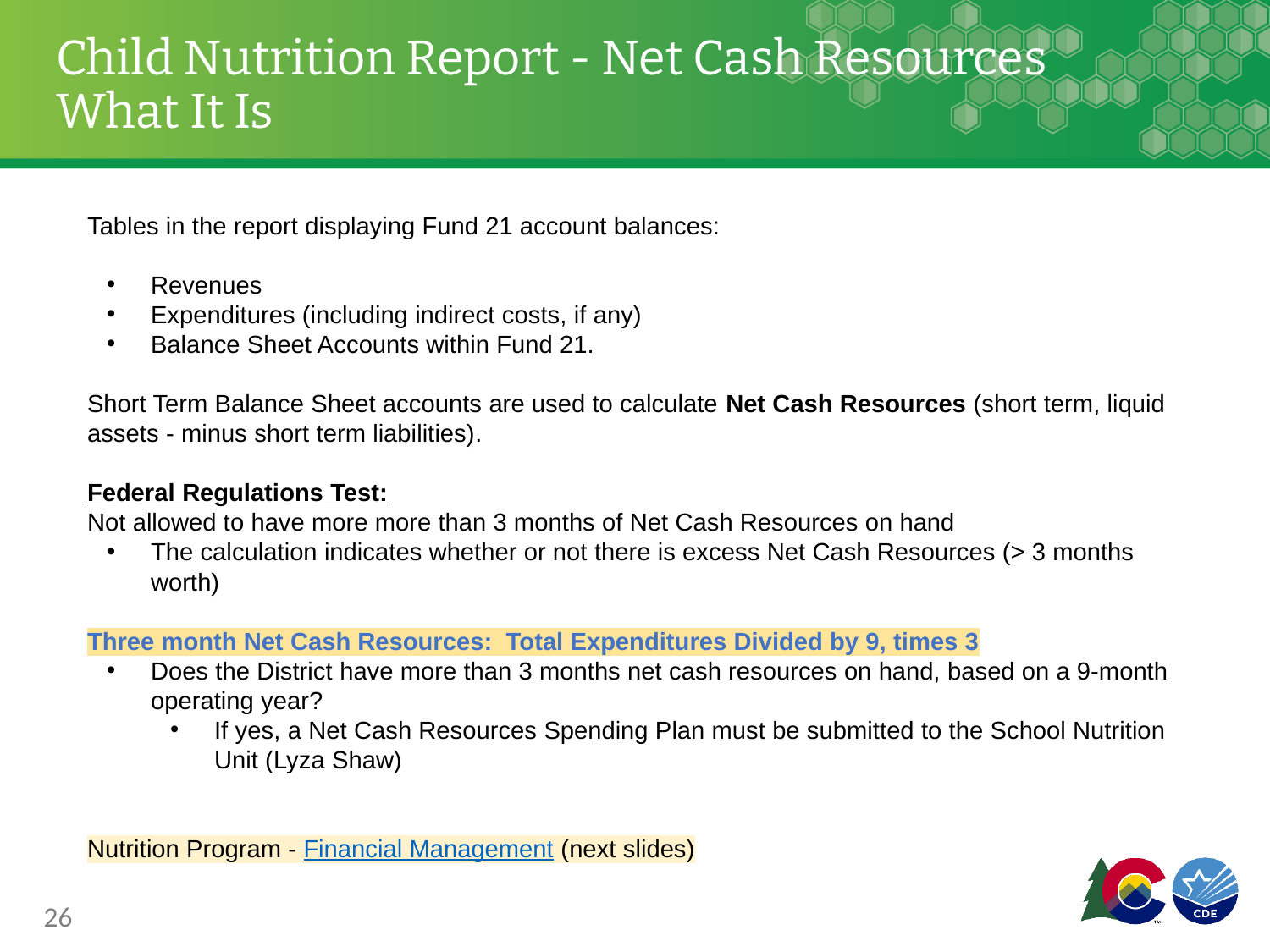

# Child Nutrition Report - Net Cash Resources
What It Is
Tables in the report displaying Fund 21 account balances:

Revenues
Expenditures (including indirect costs, if any)
Balance Sheet Accounts within Fund 21.

Short Term Balance Sheet accounts are used to calculate Net Cash Resources (short term, liquid assets - minus short term liabilities).

Federal Regulations Test:
Not allowed to have more more than 3 months of Net Cash Resources on hand
The calculation indicates whether or not there is excess Net Cash Resources (> 3 months worth)

Three month Net Cash Resources:  Total Expenditures Divided by 9, times 3
Does the District have more than 3 months net cash resources on hand, based on a 9-month operating year?
If yes, a Net Cash Resources Spending Plan must be submitted to the School Nutrition Unit (Lyza Shaw)

Nutrition Program - Financial Management (next slides)
26